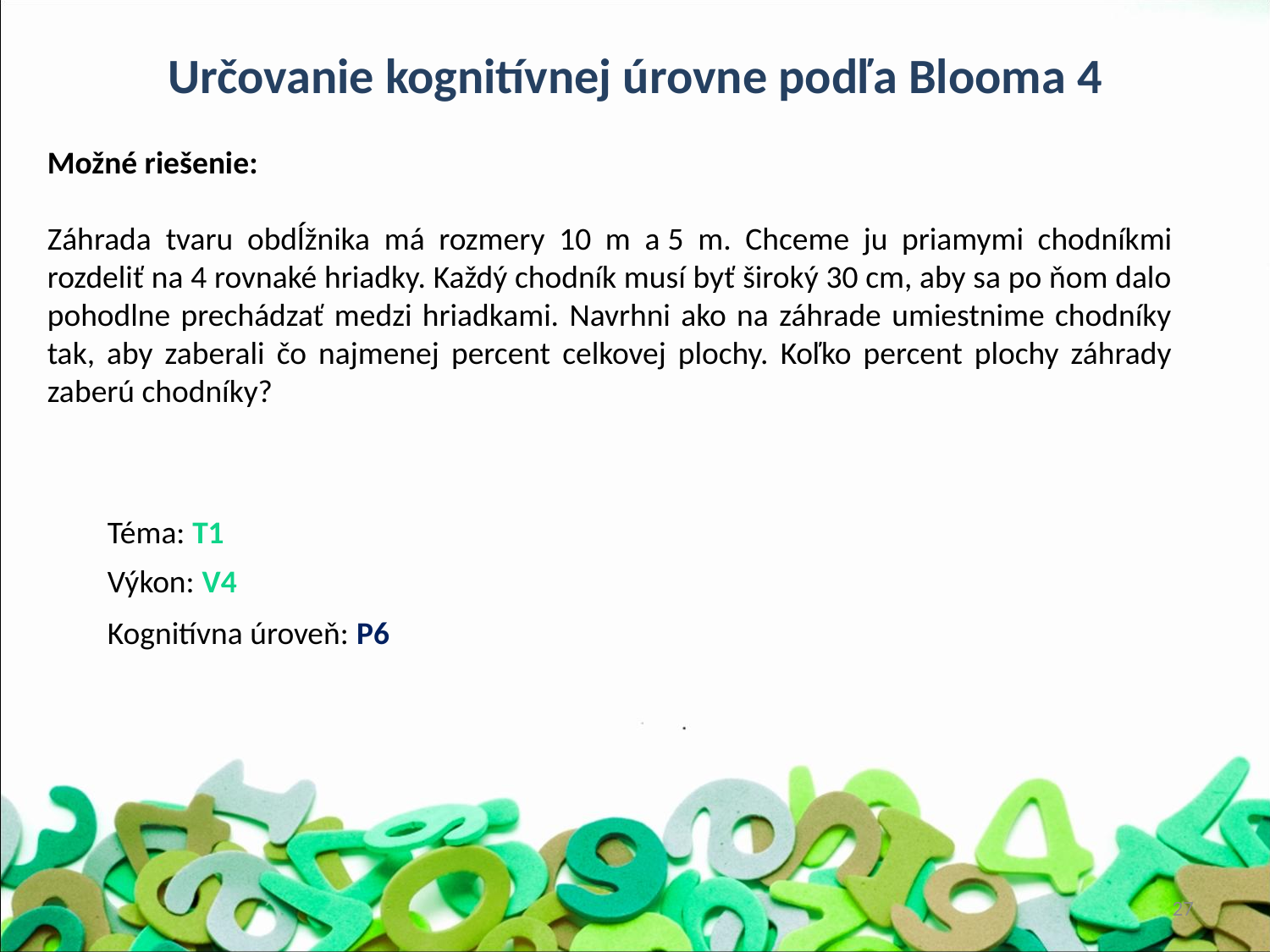

Určovanie kognitívnej úrovne podľa Blooma 4
Možné riešenie:

Záhrada tvaru obdĺžnika má rozmery 10 m a 5 m. Chceme ju priamymi chodníkmi rozdeliť na 4 rovnaké hriadky. Každý chodník musí byť široký 30 cm, aby sa po ňom dalo pohodlne prechádzať medzi hriadkami. Navrhni ako na záhrade umiestnime chodníky tak, aby zaberali čo najmenej percent celkovej plochy. Koľko percent plochy záhrady zaberú chodníky?

Téma: T1
Výkon: V4
Kognitívna úroveň: P6
27